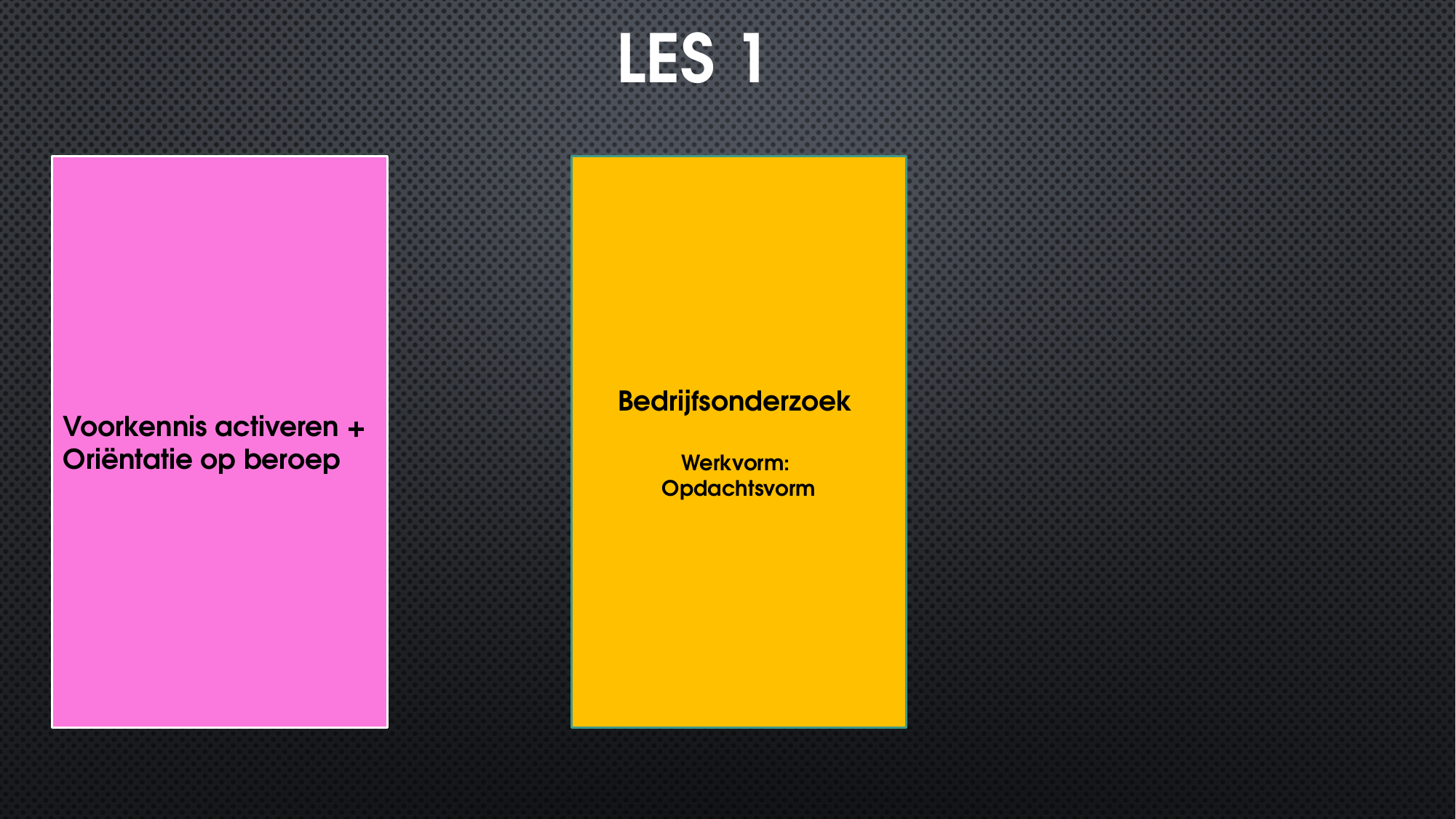

# Les 1
Voorkennis activeren +
Oriëntatie op beroep
Bedrijfsonderzoek

Werkvorm:
Opdachtsvorm